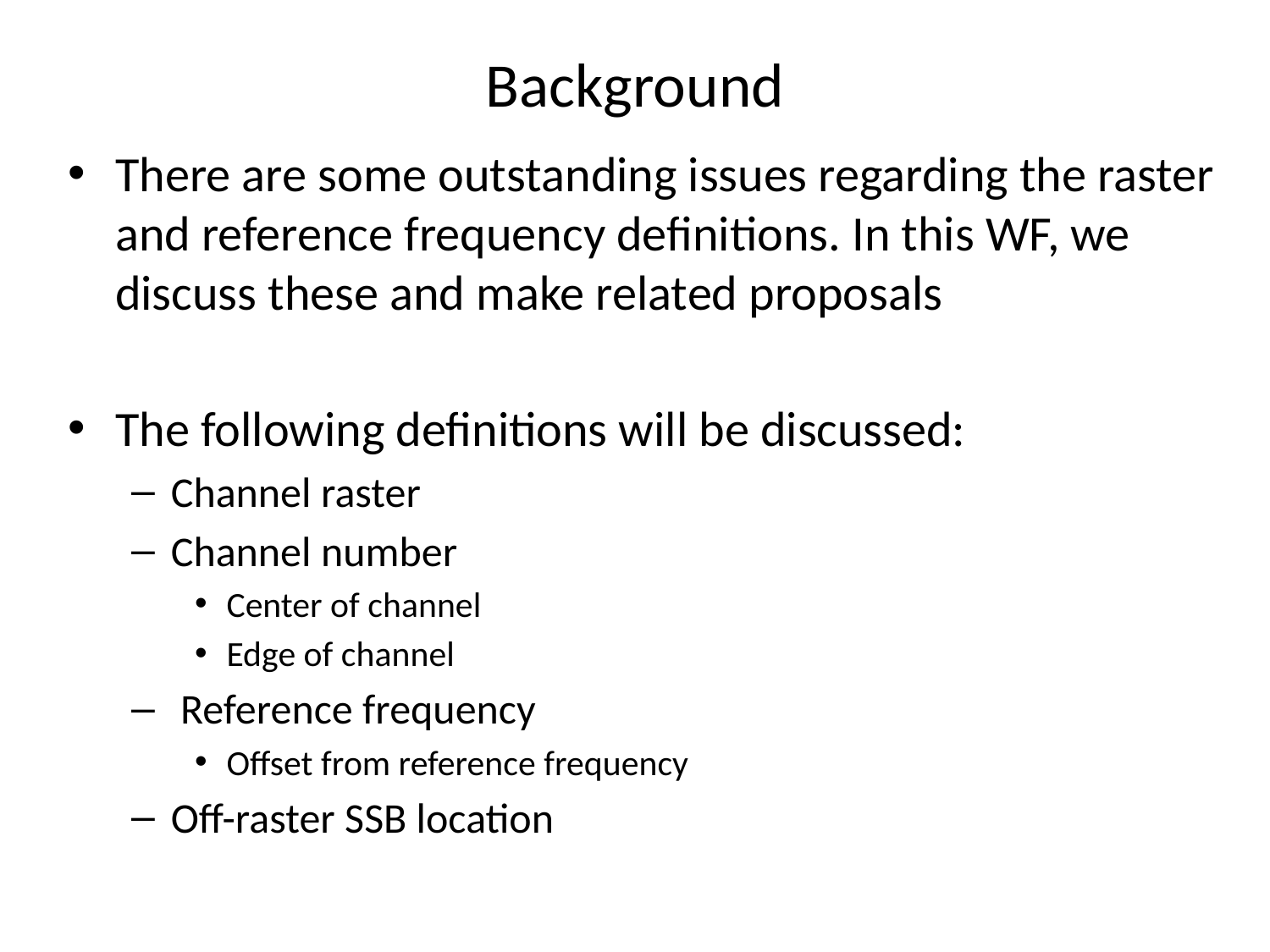

# Background
There are some outstanding issues regarding the raster and reference frequency definitions. In this WF, we discuss these and make related proposals

The following definitions will be discussed:
Channel raster
Channel number
Center of channel
Edge of channel
 Reference frequency
Offset from reference frequency
Off-raster SSB location